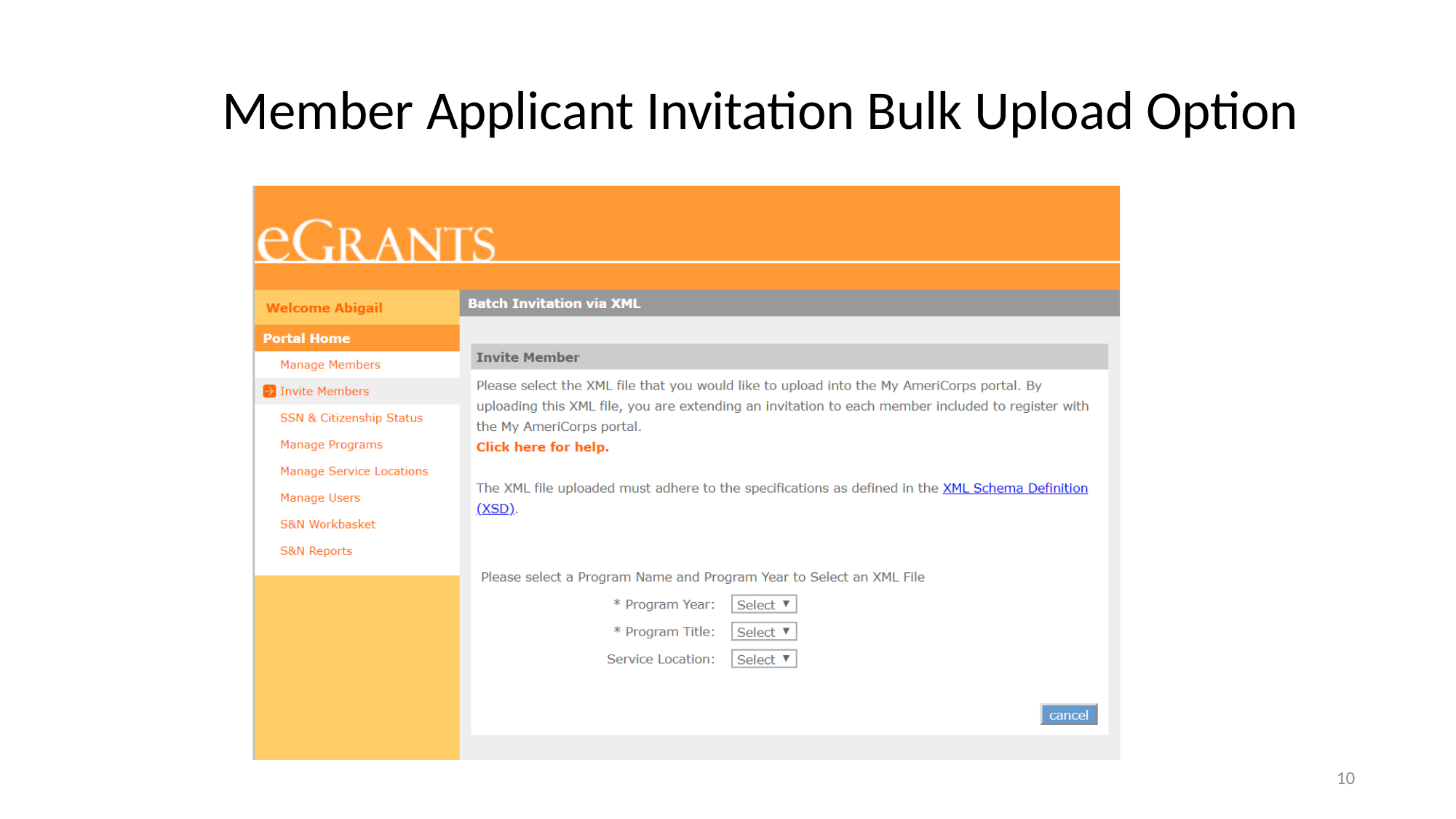

# Member Applicant Invitation Bulk Upload Option

10